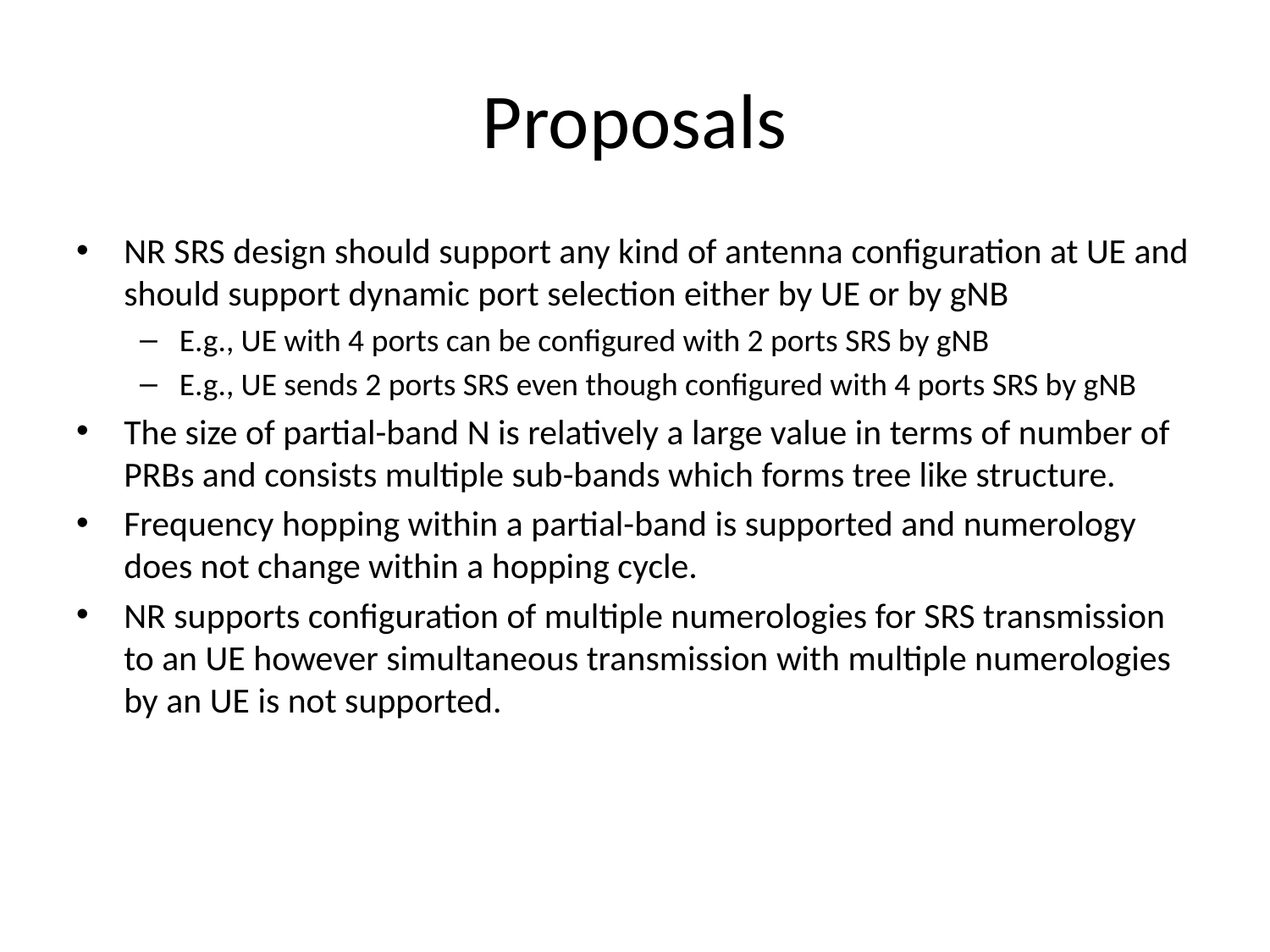

# Proposals
NR SRS design should support any kind of antenna configuration at UE and should support dynamic port selection either by UE or by gNB
E.g., UE with 4 ports can be configured with 2 ports SRS by gNB
E.g., UE sends 2 ports SRS even though configured with 4 ports SRS by gNB
The size of partial-band N is relatively a large value in terms of number of PRBs and consists multiple sub-bands which forms tree like structure.
Frequency hopping within a partial-band is supported and numerology does not change within a hopping cycle.
NR supports configuration of multiple numerologies for SRS transmission to an UE however simultaneous transmission with multiple numerologies by an UE is not supported.